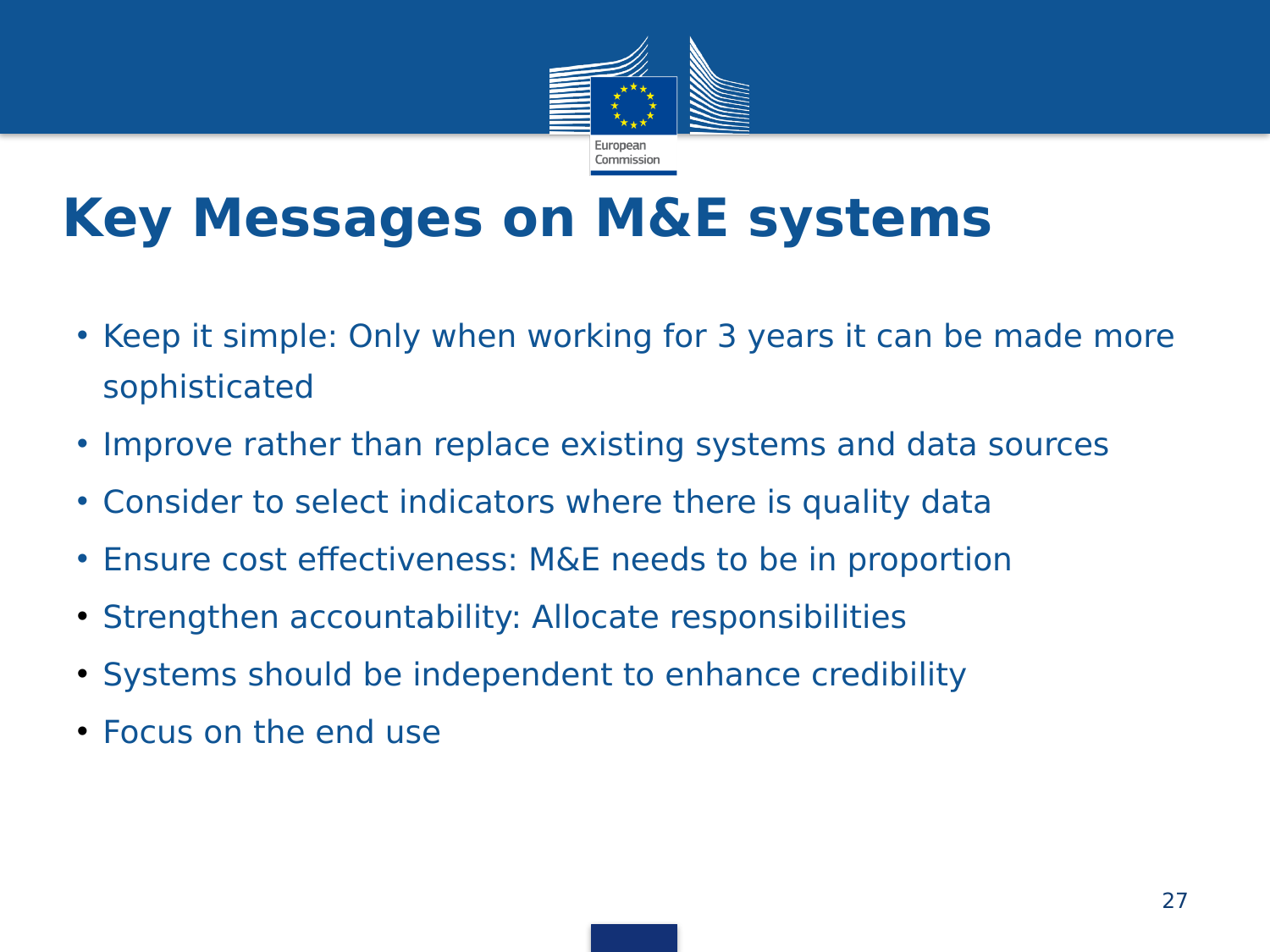

# Key Messages on M&E systems
Keep it simple: Only when working for 3 years it can be made more sophisticated
Improve rather than replace existing systems and data sources
Consider to select indicators where there is quality data
Ensure cost effectiveness: M&E needs to be in proportion
Strengthen accountability: Allocate responsibilities
Systems should be independent to enhance credibility
Focus on the end use